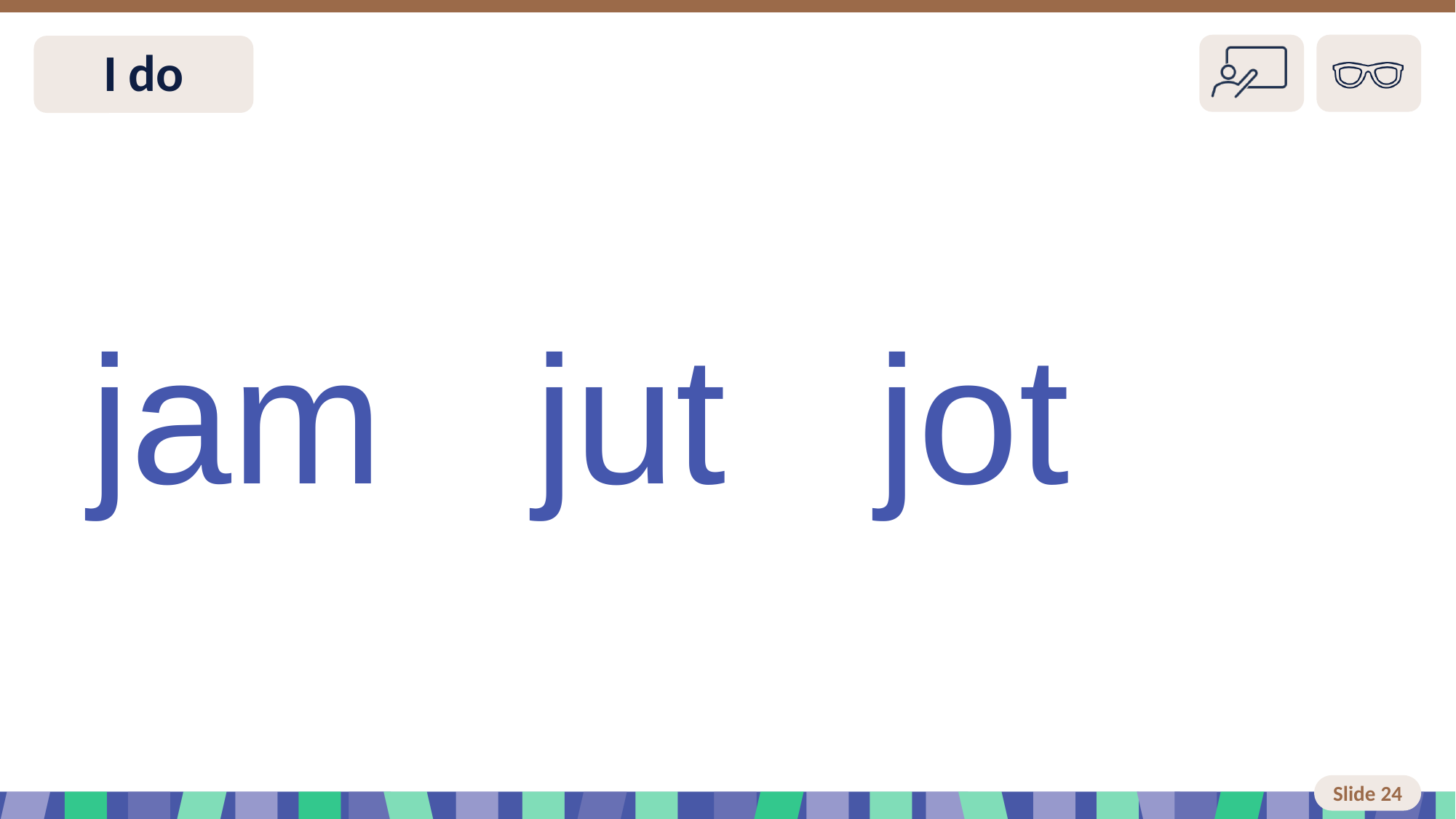

# Slide 24 I do
jam   jut   jot